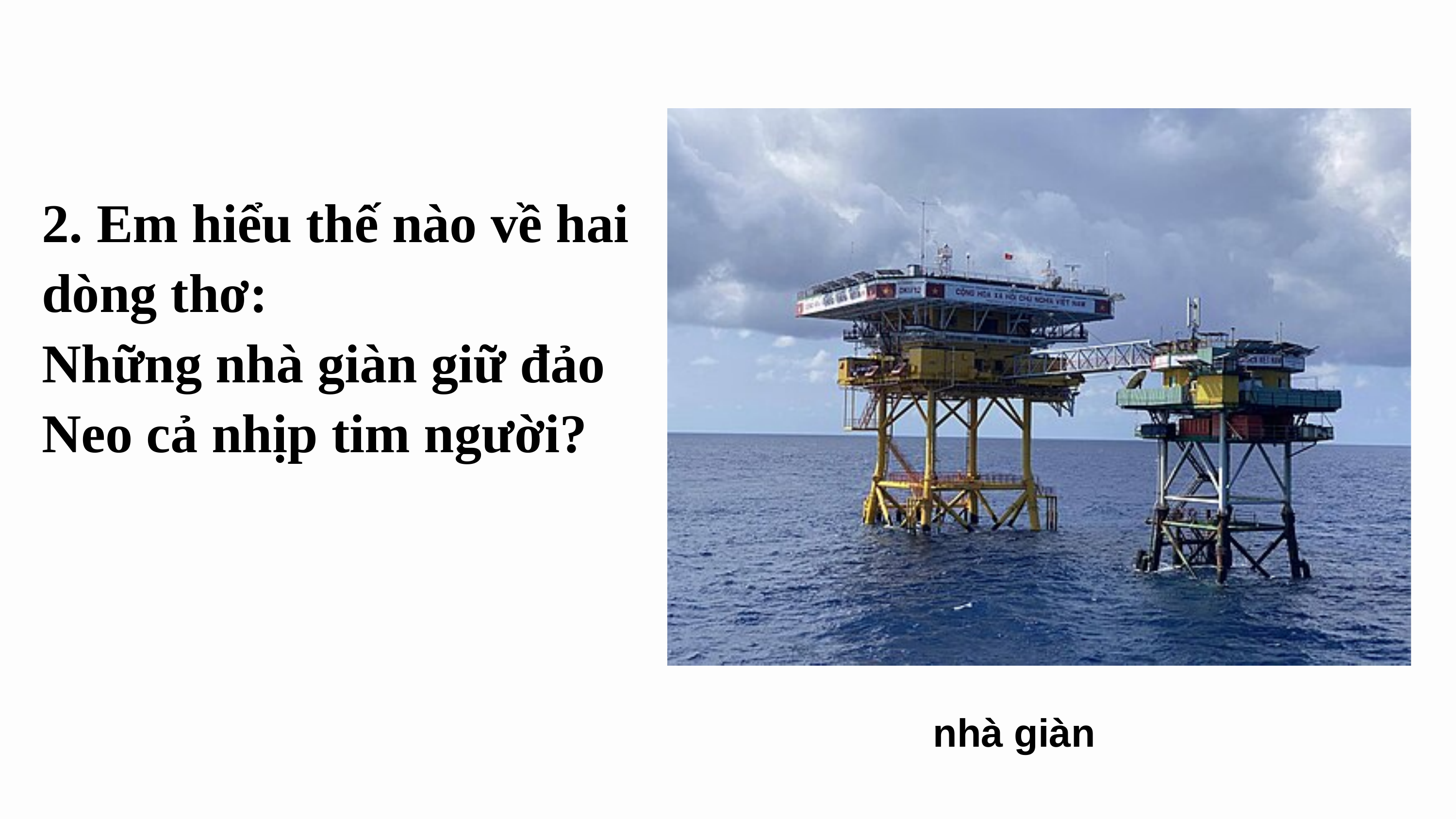

2. Em hiểu thế nào về hai dòng thơ:
Những nhà giàn giữ đảo
Neo cả nhịp tim người?
nhà giàn